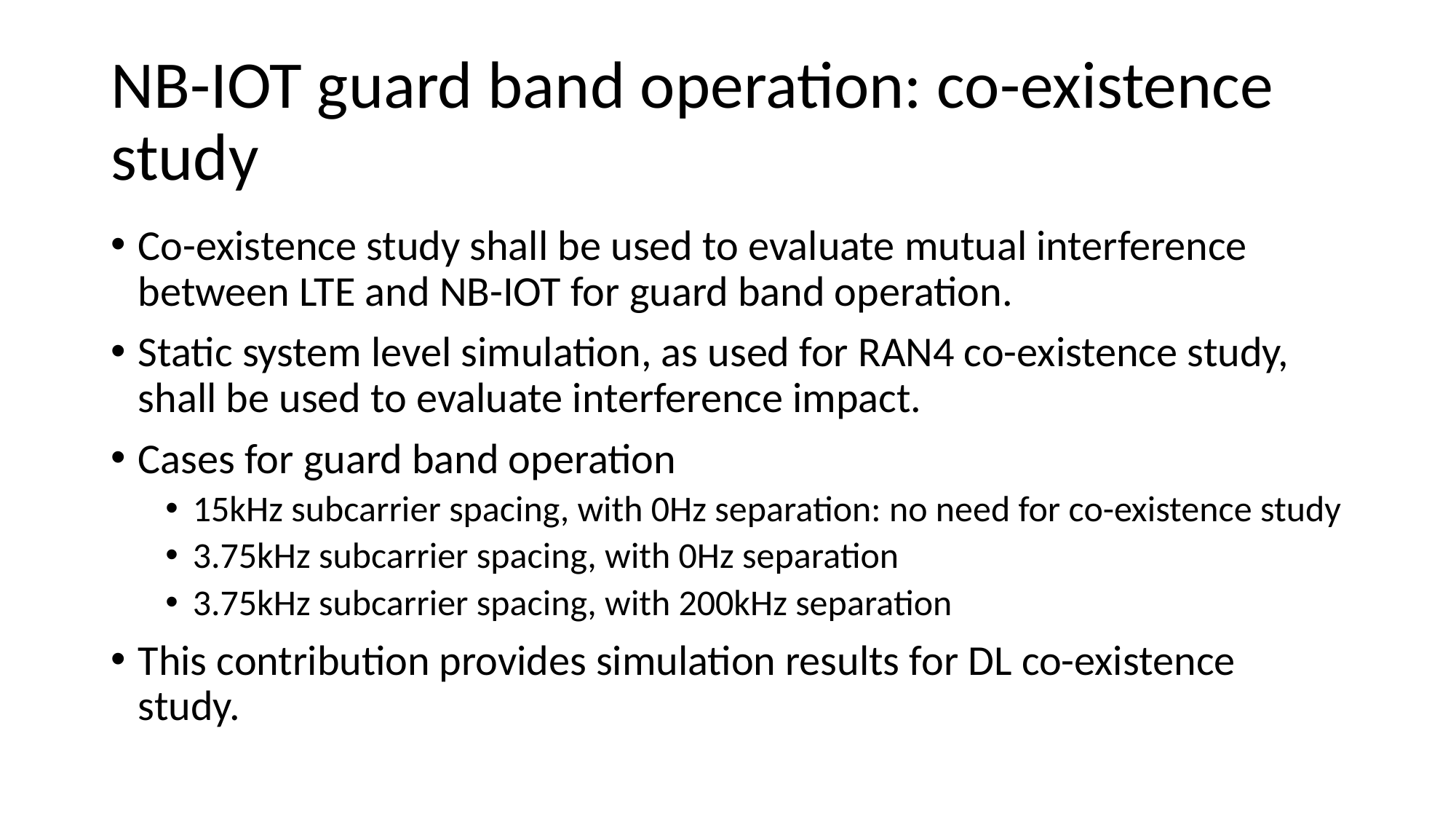

# NB-IOT guard band operation: co-existence study
Co-existence study shall be used to evaluate mutual interference between LTE and NB-IOT for guard band operation.
Static system level simulation, as used for RAN4 co-existence study, shall be used to evaluate interference impact.
Cases for guard band operation
15kHz subcarrier spacing, with 0Hz separation: no need for co-existence study
3.75kHz subcarrier spacing, with 0Hz separation
3.75kHz subcarrier spacing, with 200kHz separation
This contribution provides simulation results for DL co-existence study.